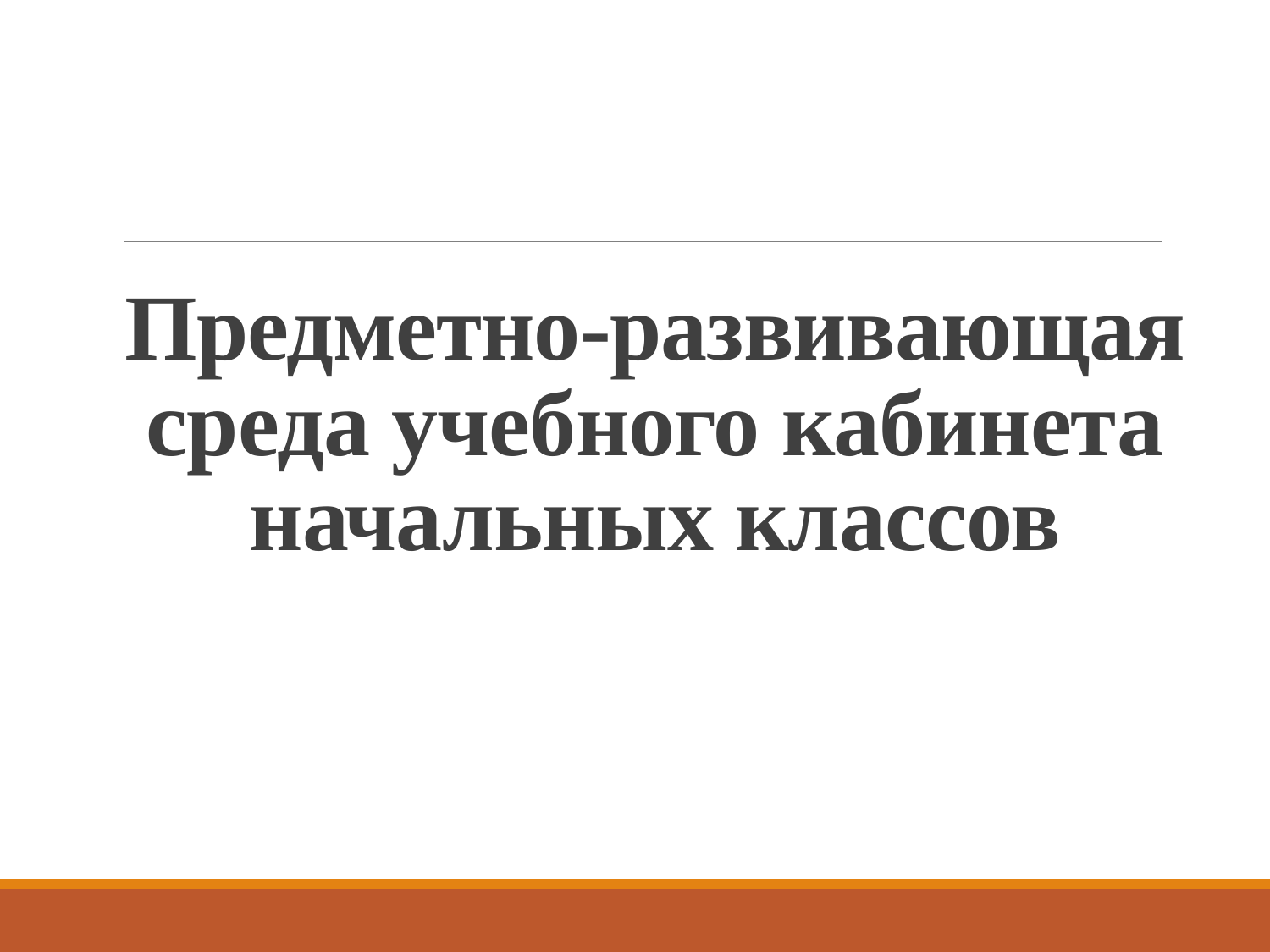

# Предметно-развивающая среда учебного кабинета начальных классов